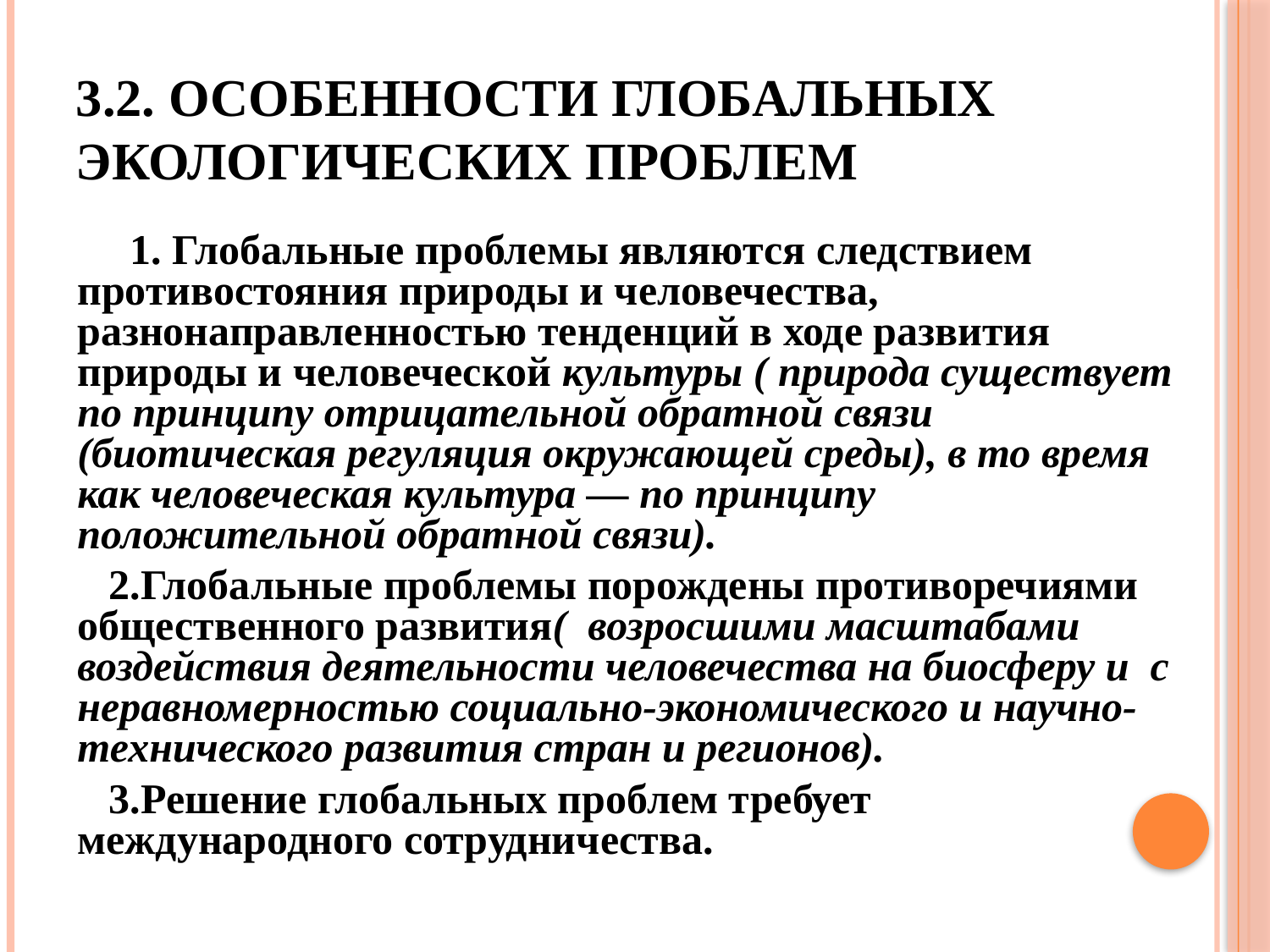

# 3.2. Особенности глобальных экологических проблем
     1. Глобальные проблемы являются следствием противостояния природы и человечества,  разнонаправленностью тенденций в ходе развития природы и человеческой культуры ( природа существует по принципу отрицательной обратной связи (биотическая регуляция окружающей среды), в то время как человеческая культура — по принципу положительной обратной связи).
   2.Глобальные проблемы порождены противоречиями общественного развития(  возросшими масштабами воздействия деятельности человечества на биосферу и  с неравномерностью социально-экономического и научно-технического развития стран и регионов).
   3.Решение глобальных проблем требует международного сотрудничества.